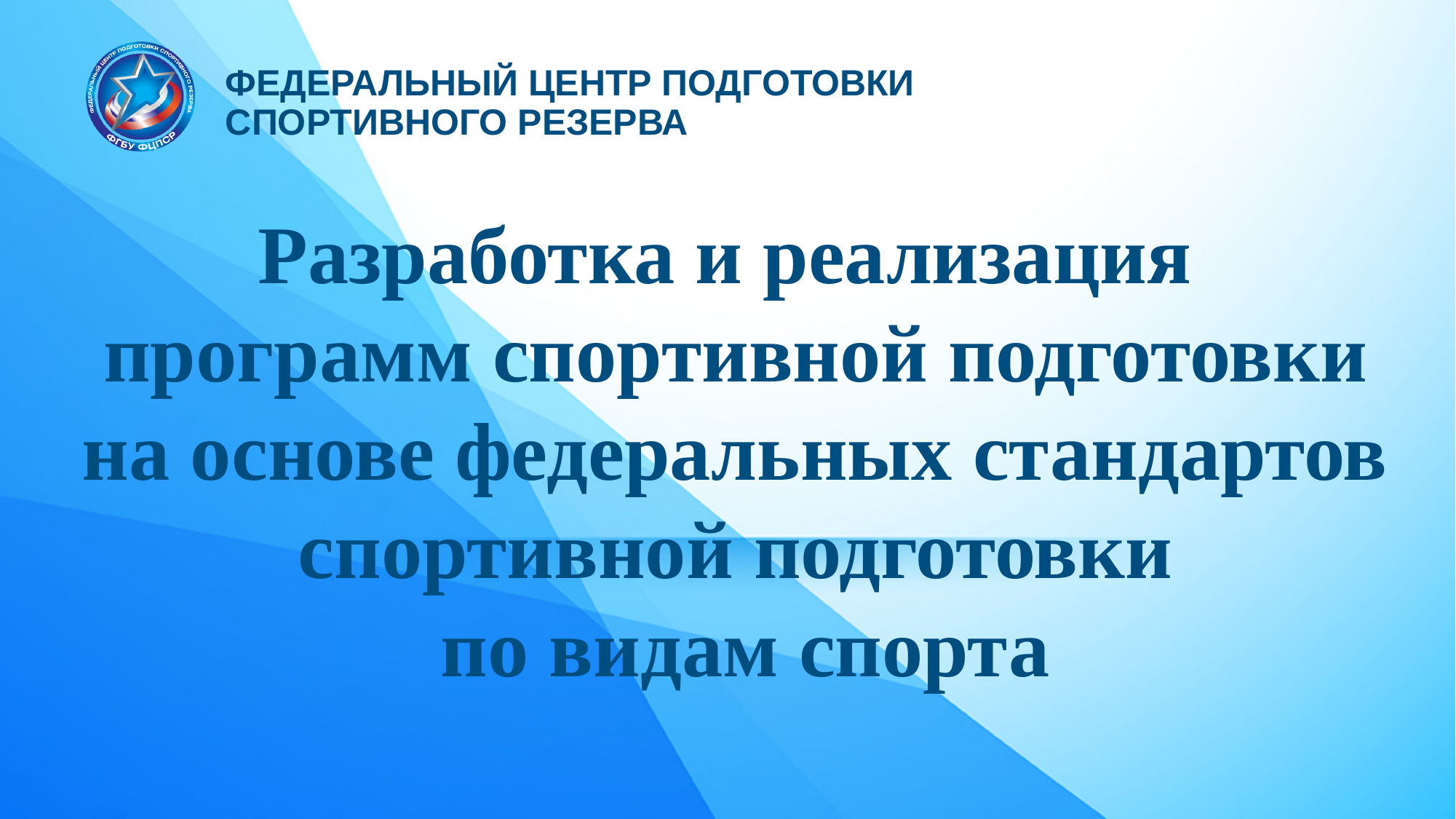

# Разработка и реализация программ спортивной подготовки на основе федеральных стандартов спортивной подготовки по видам спорта